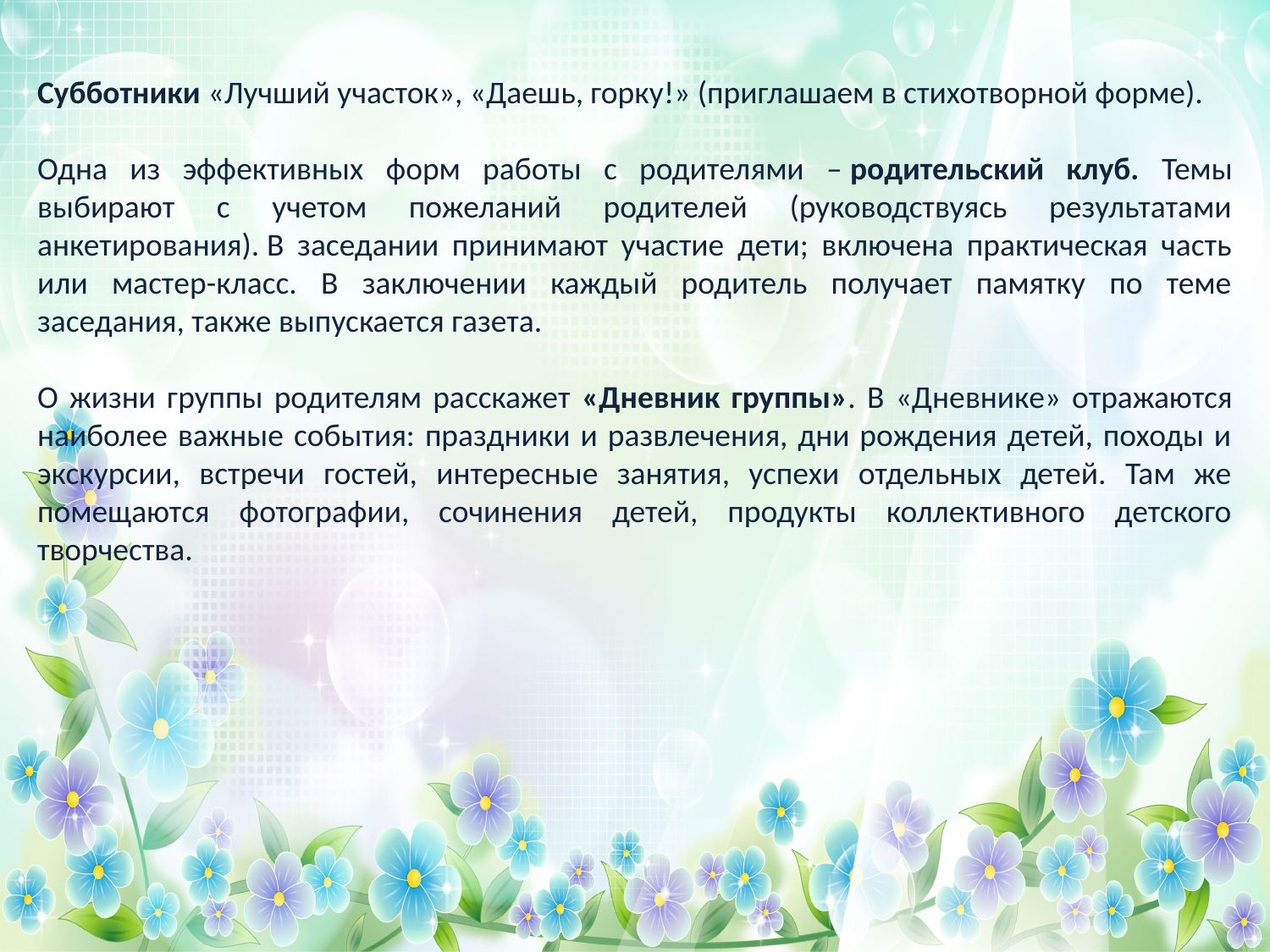

Субботники «Лучший участок», «Даешь, горку!» (приглашаем в стихотворной форме).

Одна из эффективных форм работы с родителями – родительский клуб. Темы выбирают с учетом пожеланий родителей (руководствуясь результатами анкетирования). В заседании принимают участие дети; включена практическая часть или мастер-класс. В заключении каждый родитель получает памятку по теме заседания, также выпускается газета.

О жизни группы родителям расскажет «Дневник группы». В «Дневнике» отражаются наиболее важные события: праздники и развлечения, дни рождения детей, походы и экскурсии, встречи гостей, интересные занятия, успехи отдельных детей. Там же помещаются фотографии, сочинения детей, продукты коллективного детского творчества.